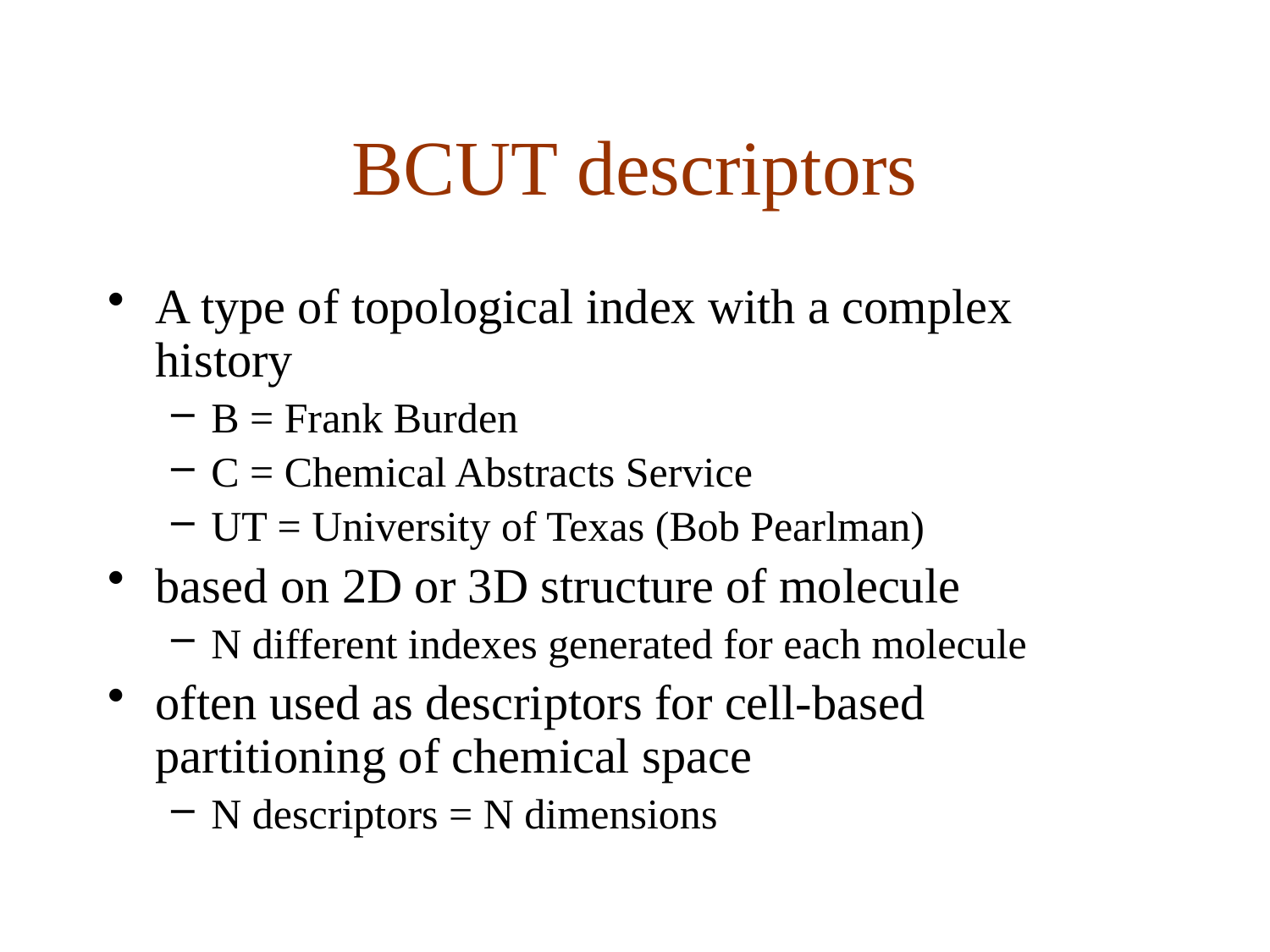

# BCUT descriptors
A type of topological index with a complex history
B = Frank Burden
C = Chemical Abstracts Service
UT = University of Texas (Bob Pearlman)
based on 2D or 3D structure of molecule
N different indexes generated for each molecule
often used as descriptors for cell-based partitioning of chemical space
N descriptors = N dimensions